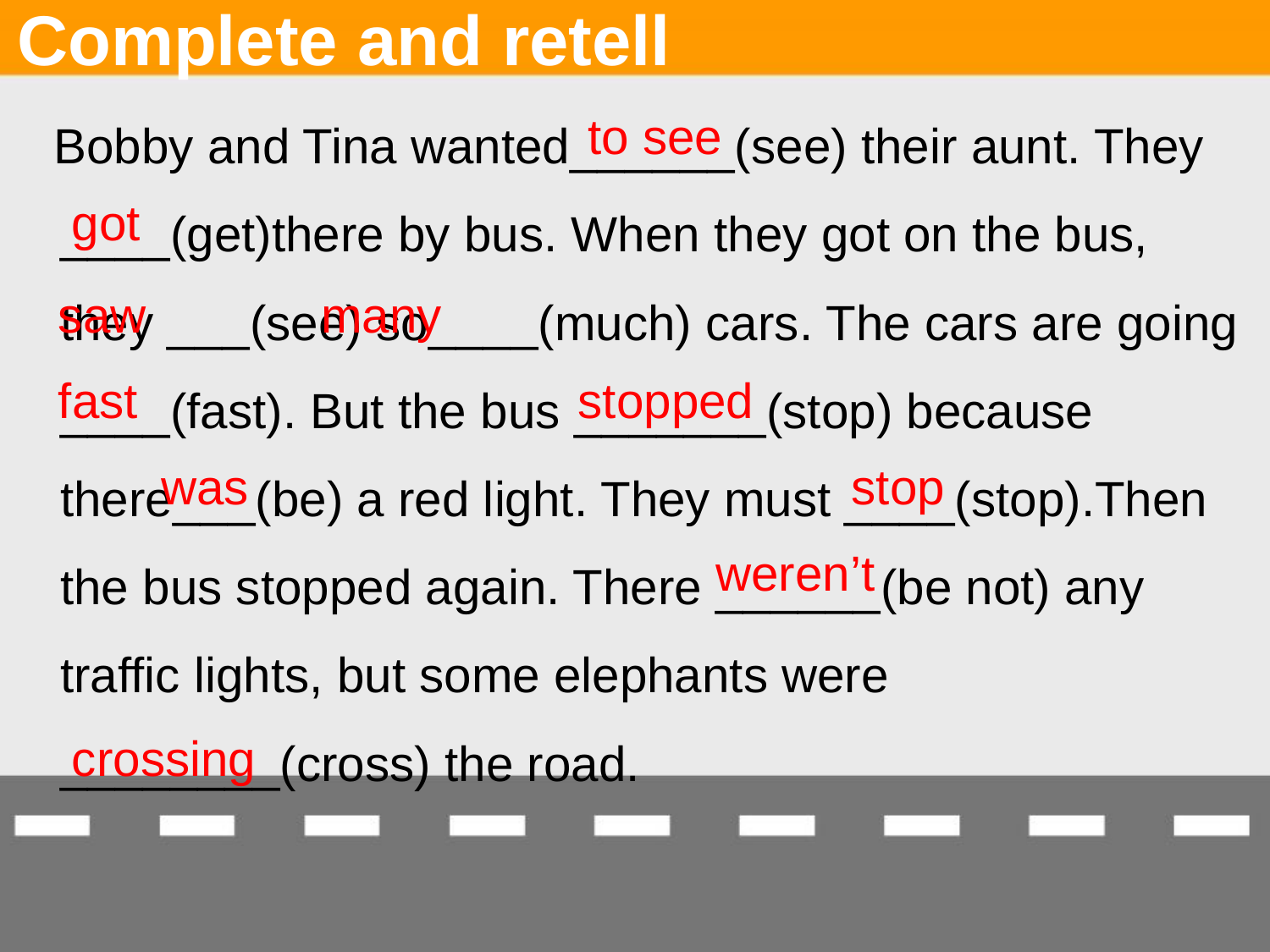

Complete and retell
   Bobby and Tina wanted______(see) their aunt. They ____(get)there by bus. When they got on the bus, they ___(see) so____(much) cars. The cars are going ____(fast). But the bus _______(stop) because there___(be) a red light. They must ____(stop).Then the bus stopped again. There ______(be not) any traffic lights, but some elephants were ________(cross) the road.
to see
got
saw
many
fast
stopped
was
stop
weren’t
crossing